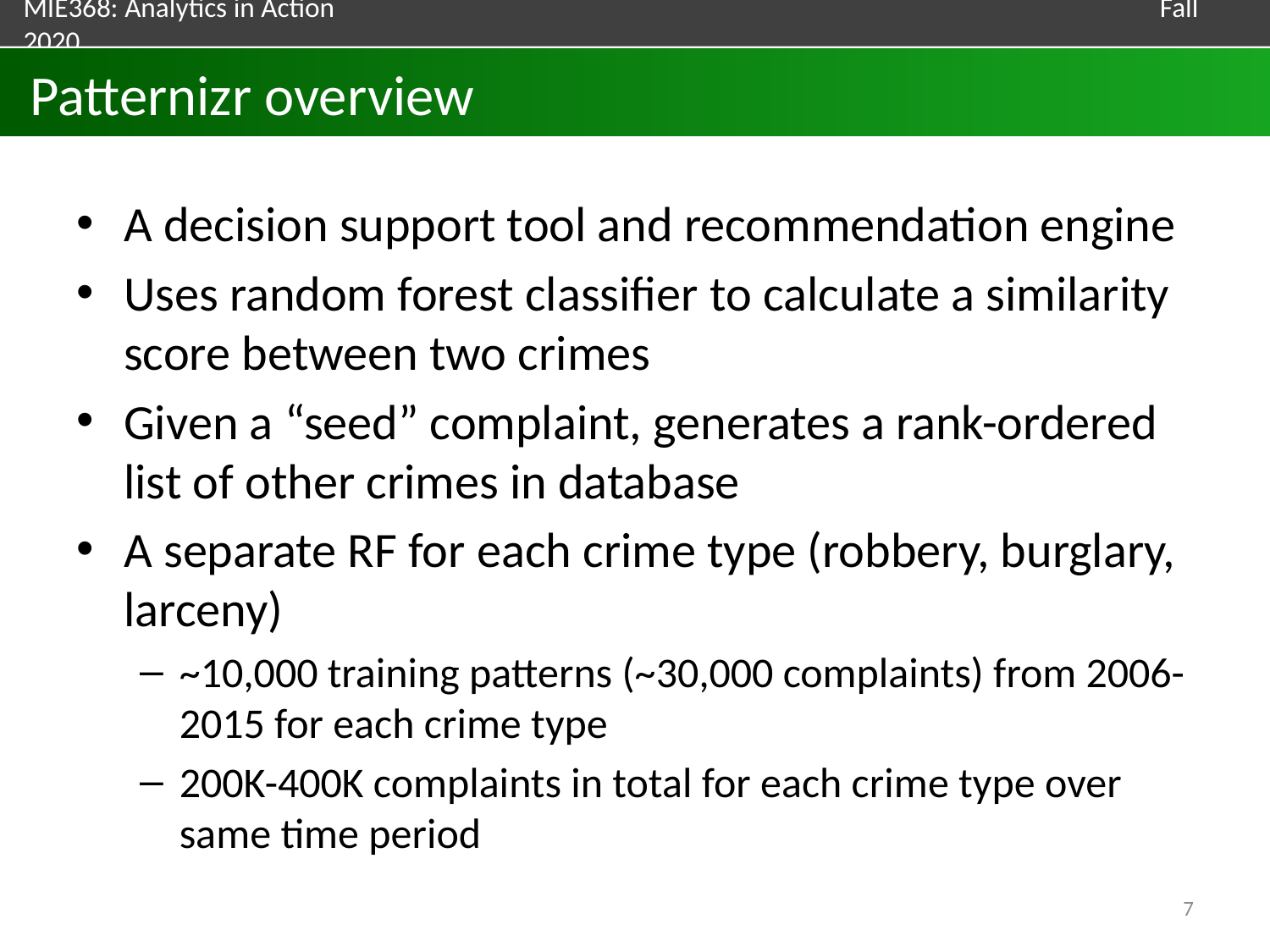

# Patternizr overview
A decision support tool and recommendation engine
Uses random forest classifier to calculate a similarity score between two crimes
Given a “seed” complaint, generates a rank-ordered list of other crimes in database
A separate RF for each crime type (robbery, burglary, larceny)
~10,000 training patterns (~30,000 complaints) from 2006-2015 for each crime type
200K-400K complaints in total for each crime type over same time period
7